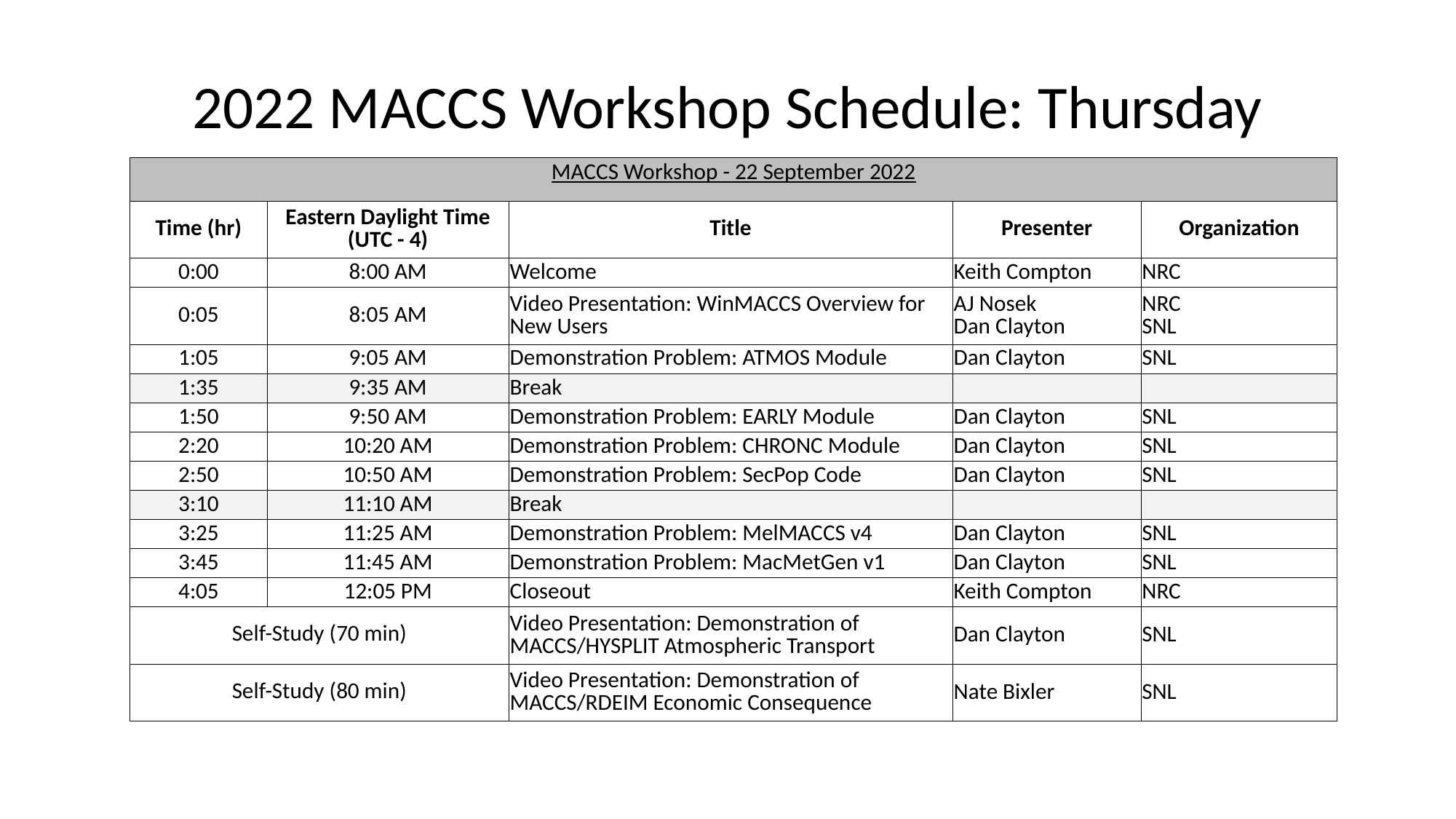

# 2022 MACCS Workshop Schedule: Thursday
| MACCS Workshop - 22 September 2022 |  |  |  |  |
| --- | --- | --- | --- | --- |
| Time (hr) | Eastern Daylight Time (UTC - 4) | Title | Presenter | Organization |
| 0:00 | 8:00 AM | Welcome | Keith Compton | NRC |
| 0:05 | 8:05 AM | Video Presentation: WinMACCS Overview for New Users | AJ Nosek Dan Clayton | NRC SNL |
| 1:05 | 9:05 AM | Demonstration Problem: ATMOS Module | Dan Clayton | SNL |
| 1:35 | 9:35 AM | Break |  |  |
| 1:50 | 9:50 AM | Demonstration Problem: EARLY Module | Dan Clayton | SNL |
| 2:20 | 10:20 AM | Demonstration Problem: CHRONC Module | Dan Clayton | SNL |
| 2:50 | 10:50 AM | Demonstration Problem: SecPop Code | Dan Clayton | SNL |
| 3:10 | 11:10 AM | Break |  |  |
| 3:25 | 11:25 AM | Demonstration Problem: MelMACCS v4 | Dan Clayton | SNL |
| 3:45 | 11:45 AM | Demonstration Problem: MacMetGen v1 | Dan Clayton | SNL |
| 4:05 | 12:05 PM | Closeout | Keith Compton | NRC |
| Self-Study (70 min) |  | Video Presentation: Demonstration of MACCS/HYSPLIT Atmospheric Transport | Dan Clayton | SNL |
| Self-Study (80 min) |  | Video Presentation: Demonstration of MACCS/RDEIM Economic Consequence | Nate Bixler | SNL |